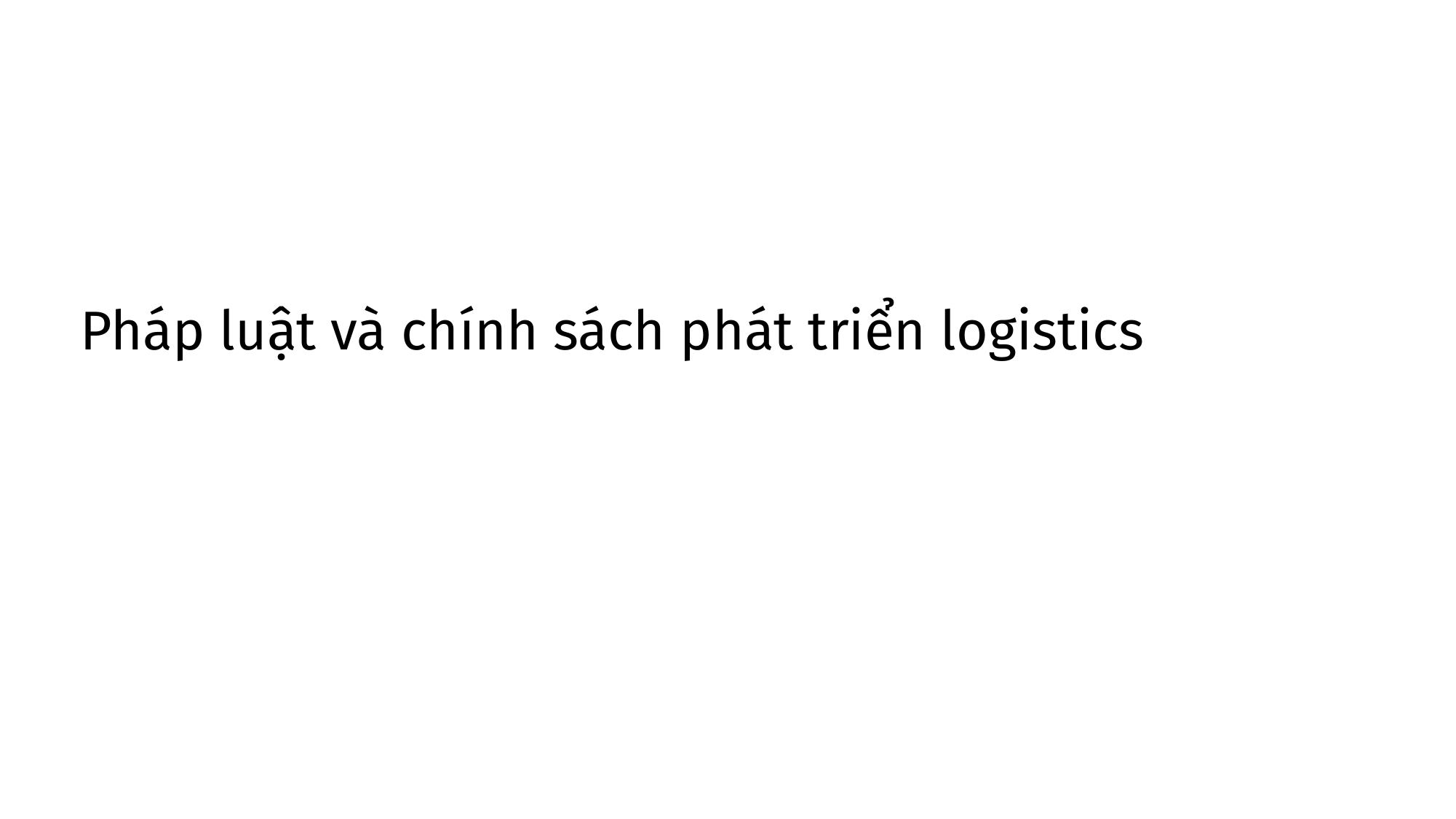

# Pháp luật và chính sách phát triển logistics